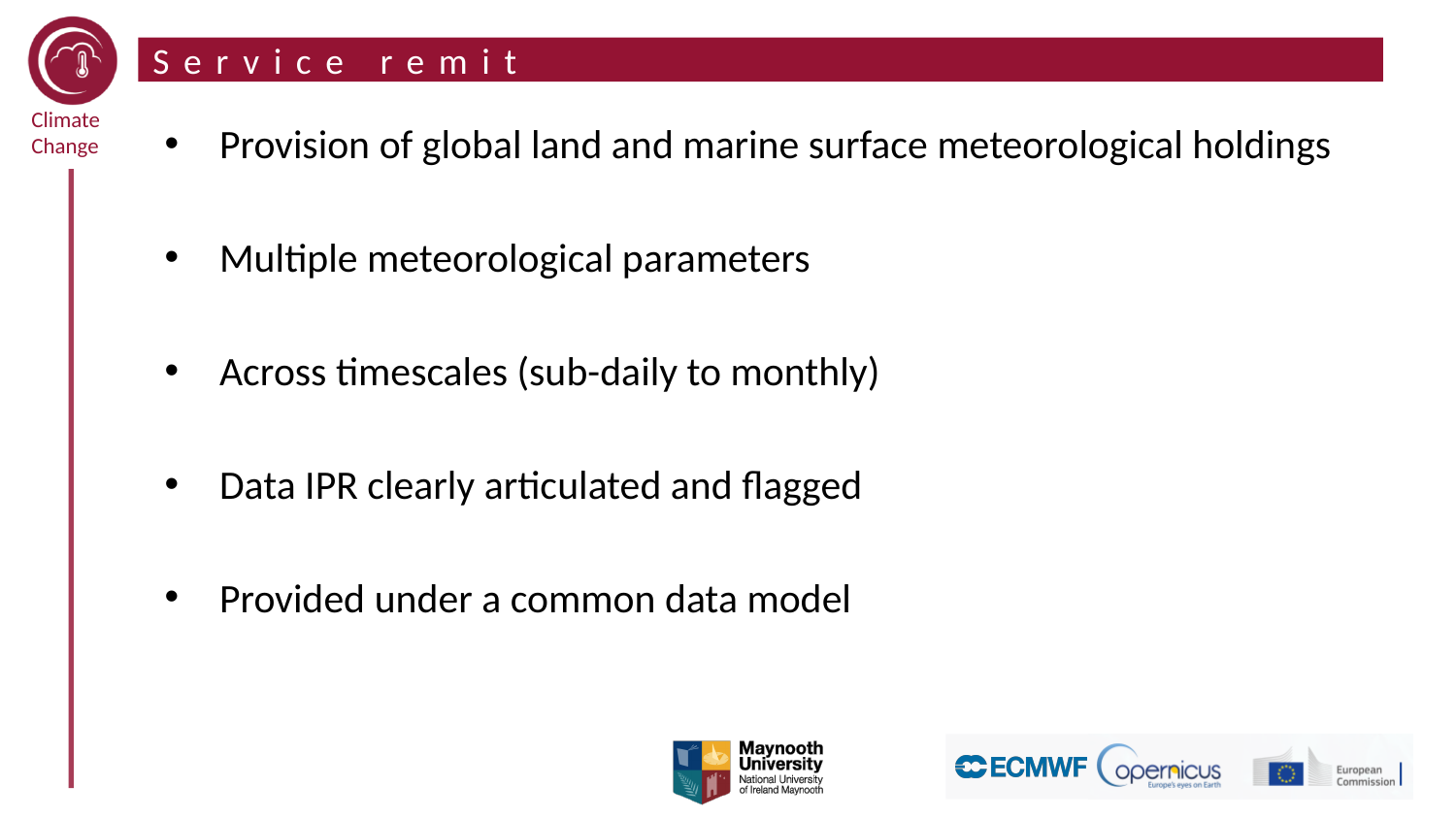

# Service remit
Provision of global land and marine surface meteorological holdings

Multiple meteorological parameters

Across timescales (sub-daily to monthly)

Data IPR clearly articulated and flagged

Provided under a common data model